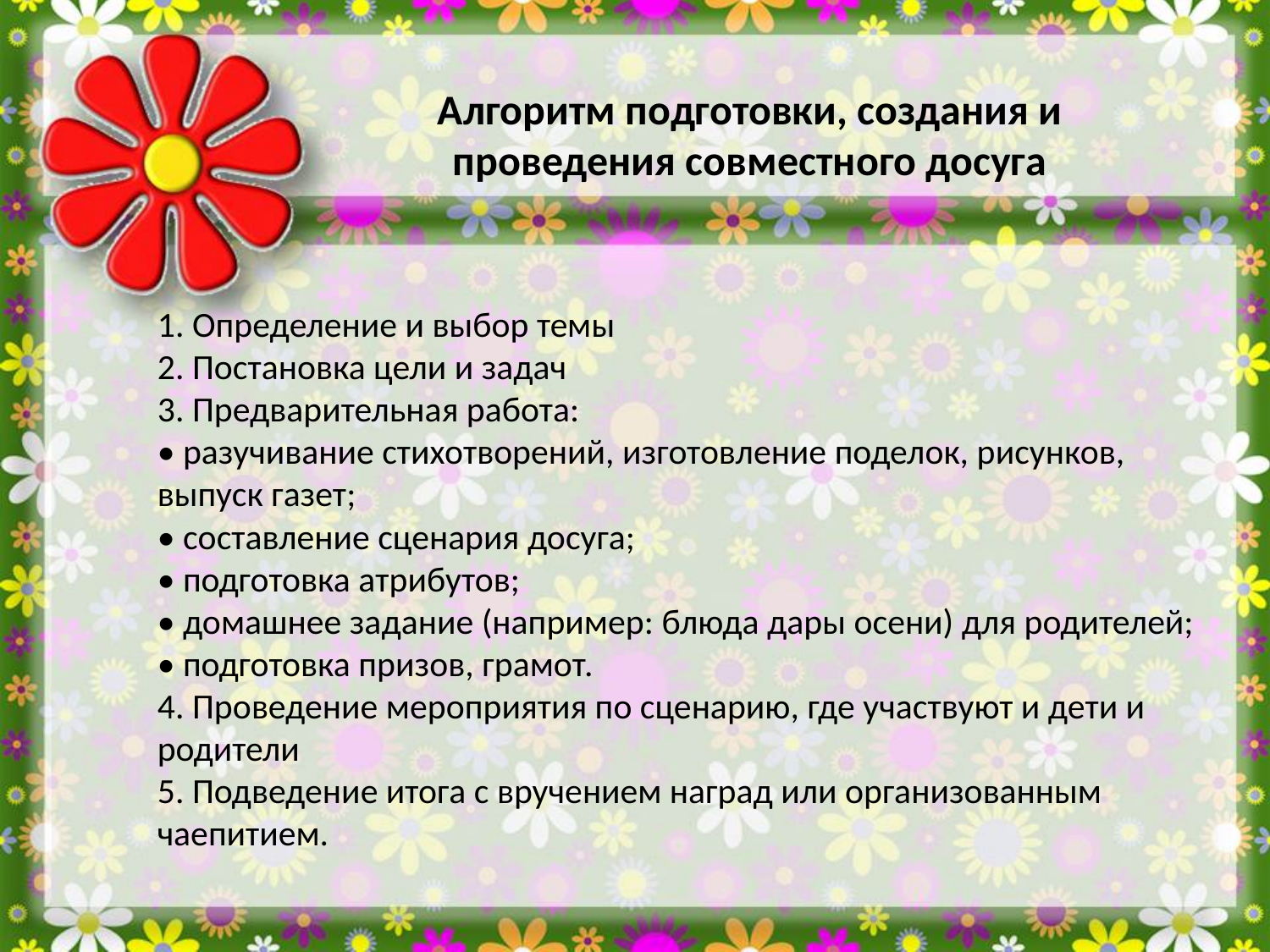

Алгоритм подготовки, создания и проведения совместного досуга
1. Определение и выбор темы
2. Постановка цели и задач
3. Предварительная работа:
• разучивание стихотворений, изготовление поделок, рисунков, выпуск газет;
• составление сценария досуга;
• подготовка атрибутов;
• домашнее задание (например: блюда дары осени) для родителей;
• подготовка призов, грамот.
4. Проведение мероприятия по сценарию, где участвуют и дети и родители
5. Подведение итога с вручением наград или организованным чаепитием.